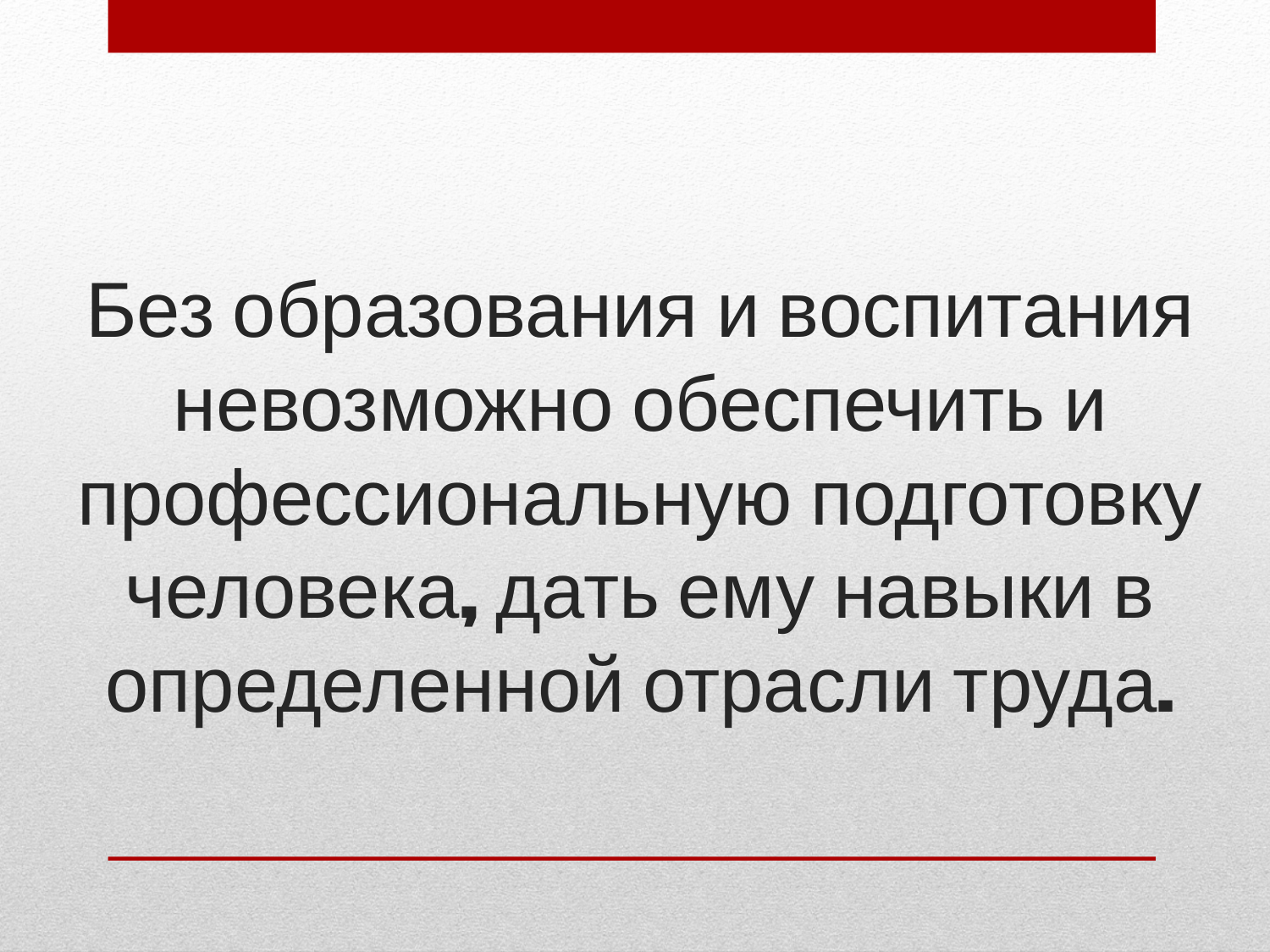

# Без образования и воспитания невозможно обеспечить и профессиональную подготовку человека, дать ему навыки в определенной отрасли труда.